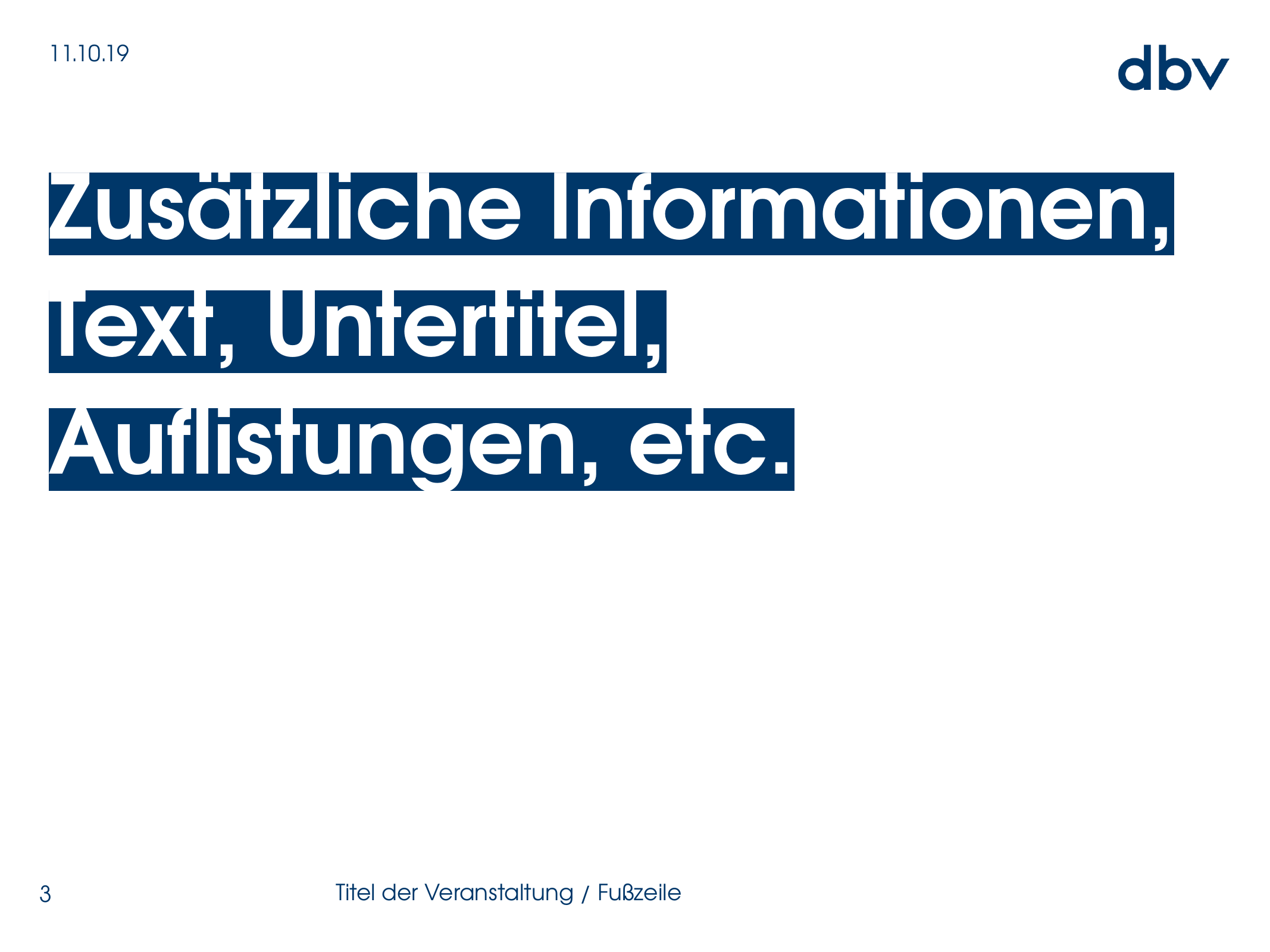

11.10.19
Zusätzliche Informationen, Text, Untertitel, Auflistungen, etc.

Titel der Veranstaltung / Fußzeile